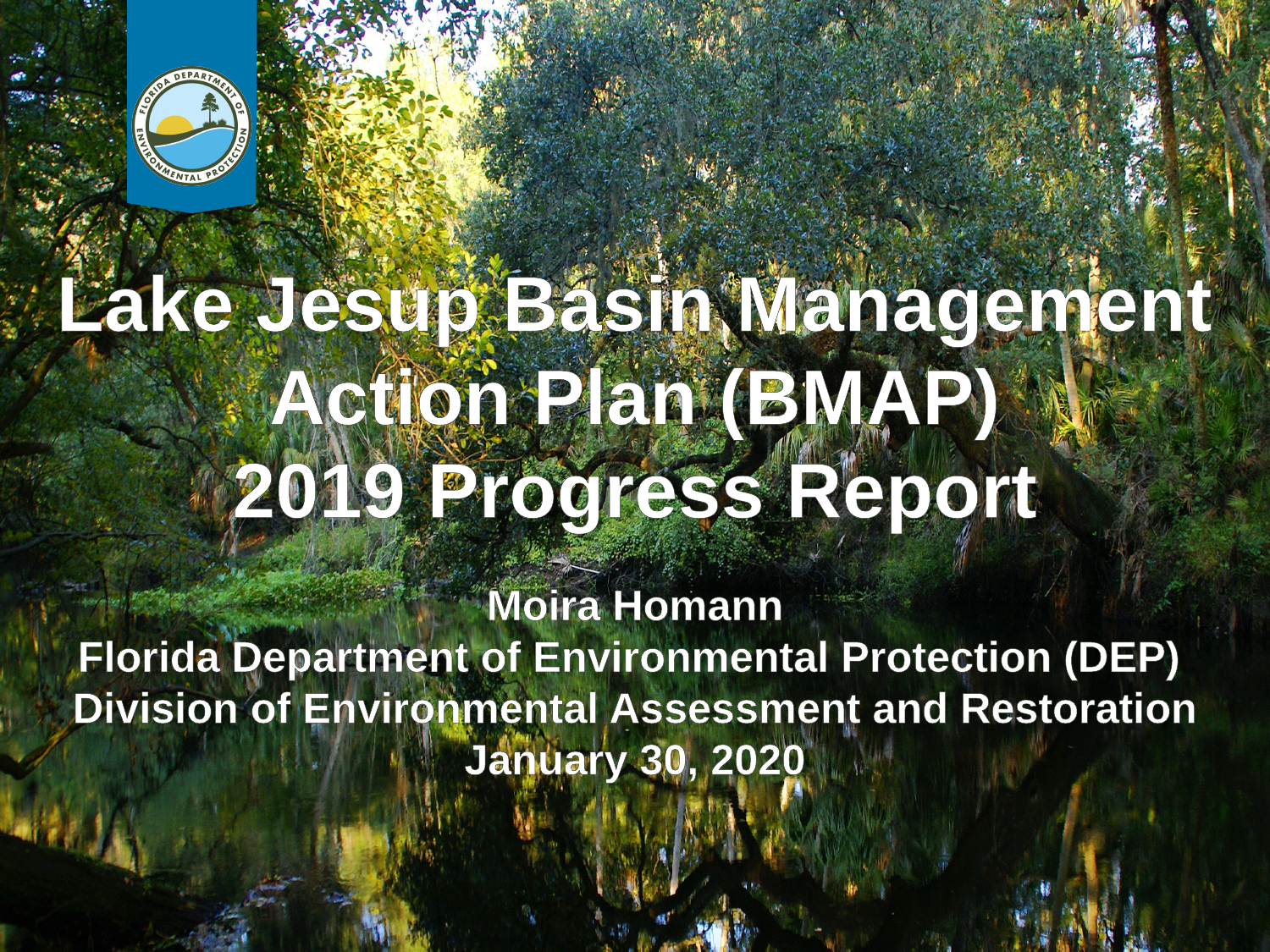

# Lake Jesup Basin Management Action Plan (BMAP) 2019 Progress Report
Moira Homann
Florida Department of Environmental Protection (DEP)
Division of Environmental Assessment and Restoration
January 30, 2020